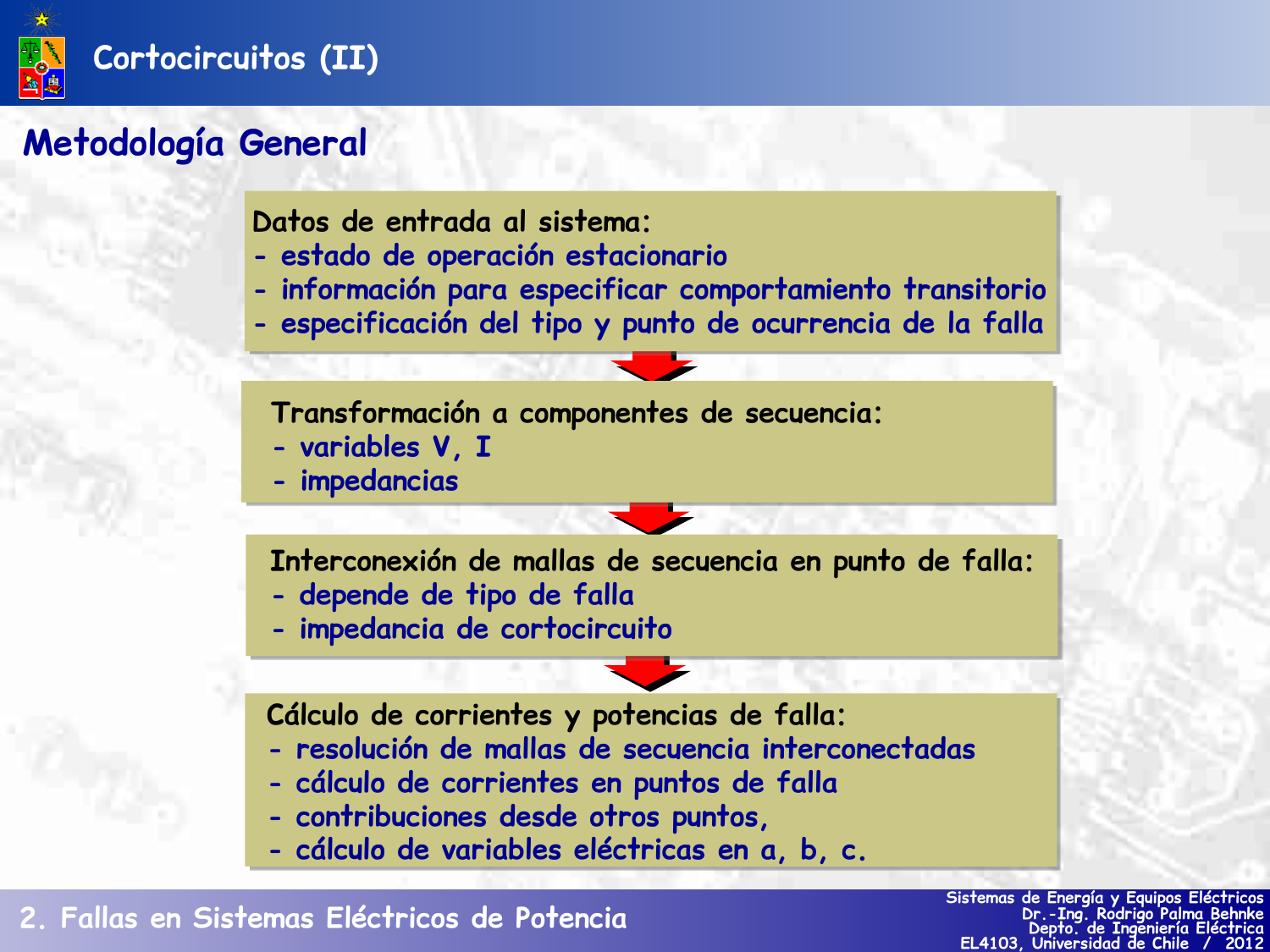

Cortocircuitos (II)
Metodología General

Datos de entrada al sistema:
- estado de operación estacionario
- información para especificar comportamiento transitorio
- especificación del tipo y punto de ocurrencia de la falla

Transformación a componentes de secuencia:
- variables V, I
- impedancias

Interconexión de mallas de secuencia en punto de falla:
- depende de tipo de falla
- impedancia de cortocircuito

Cálculo de corrientes y potencias de falla:
- resolución de mallas de secuencia interconectadas
- cálculo de corrientes en puntos de falla
- contribuciones desde otros puntos,
- cálculo de variables eléctricas en a, b, c.

2. Fallas en Sistemas Eléctricos de Potencia